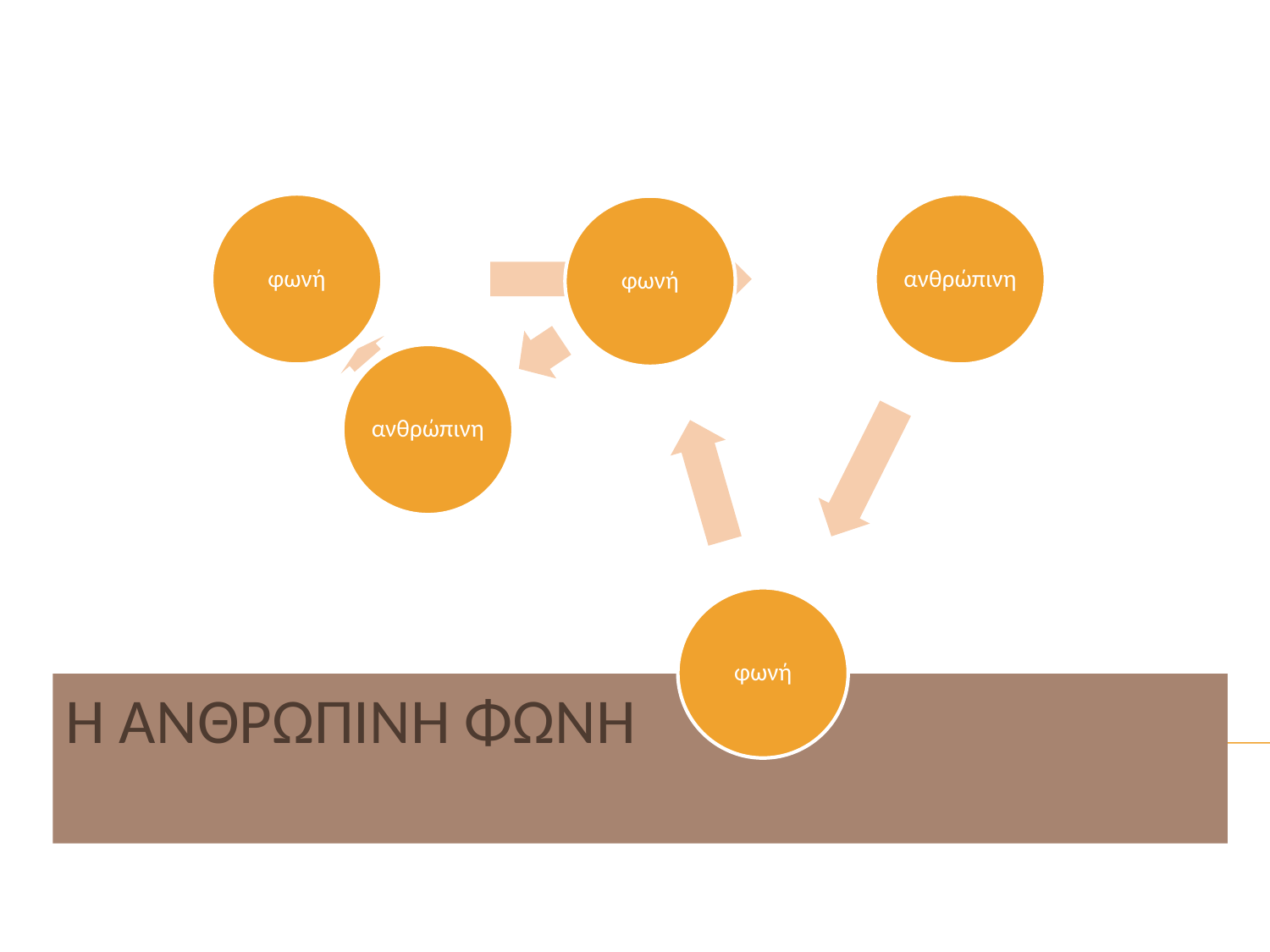

φωνή

ανθρώπινη

φωνή

φωνή

ανθρώπινη

# H AΝΘΡΩΠΙΝΗ ΦΩΝΗ